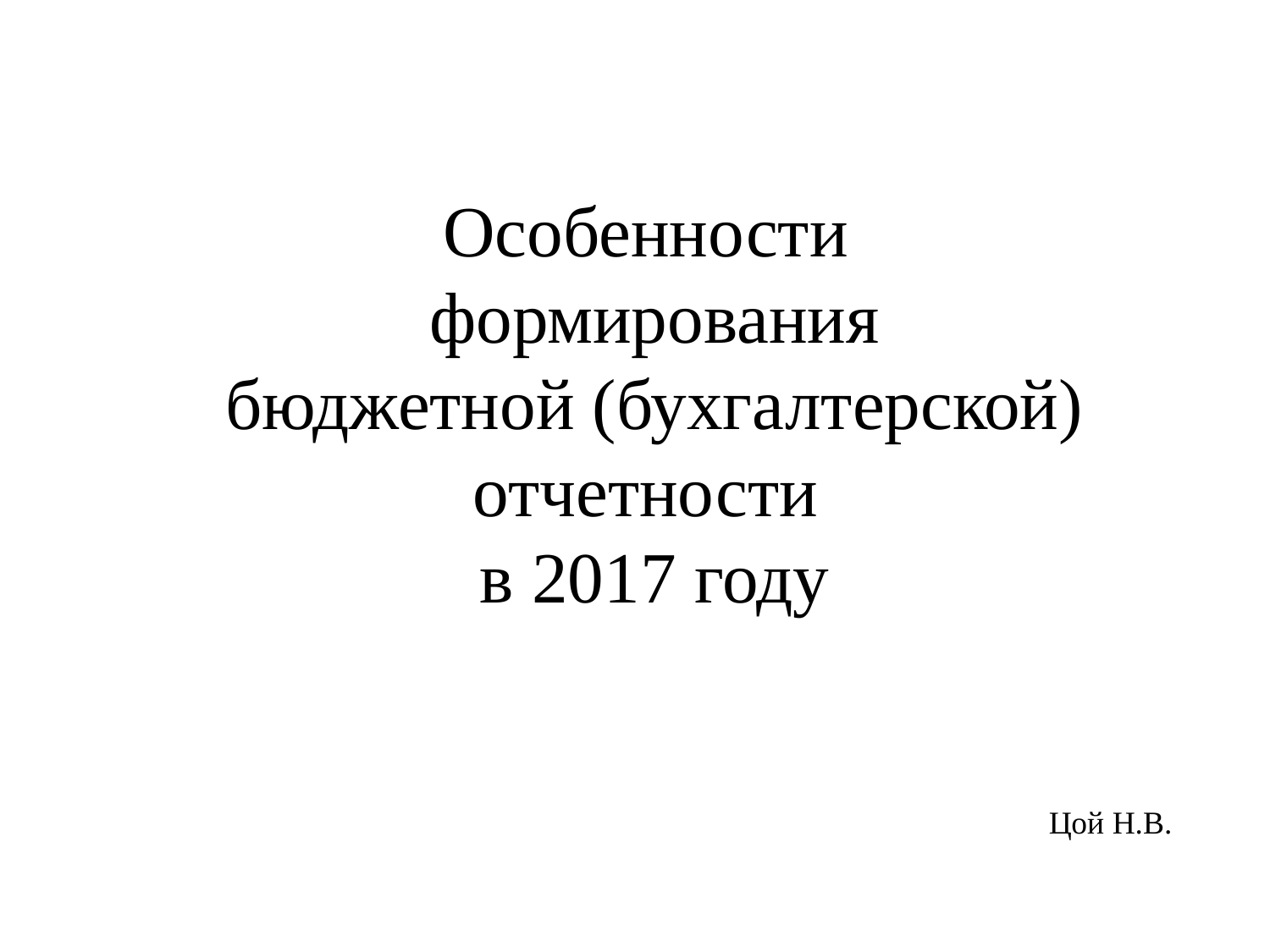

# Особенности формирования бюджетной (бухгалтерской) отчетности в 2017 году
                            Цой Н.В.